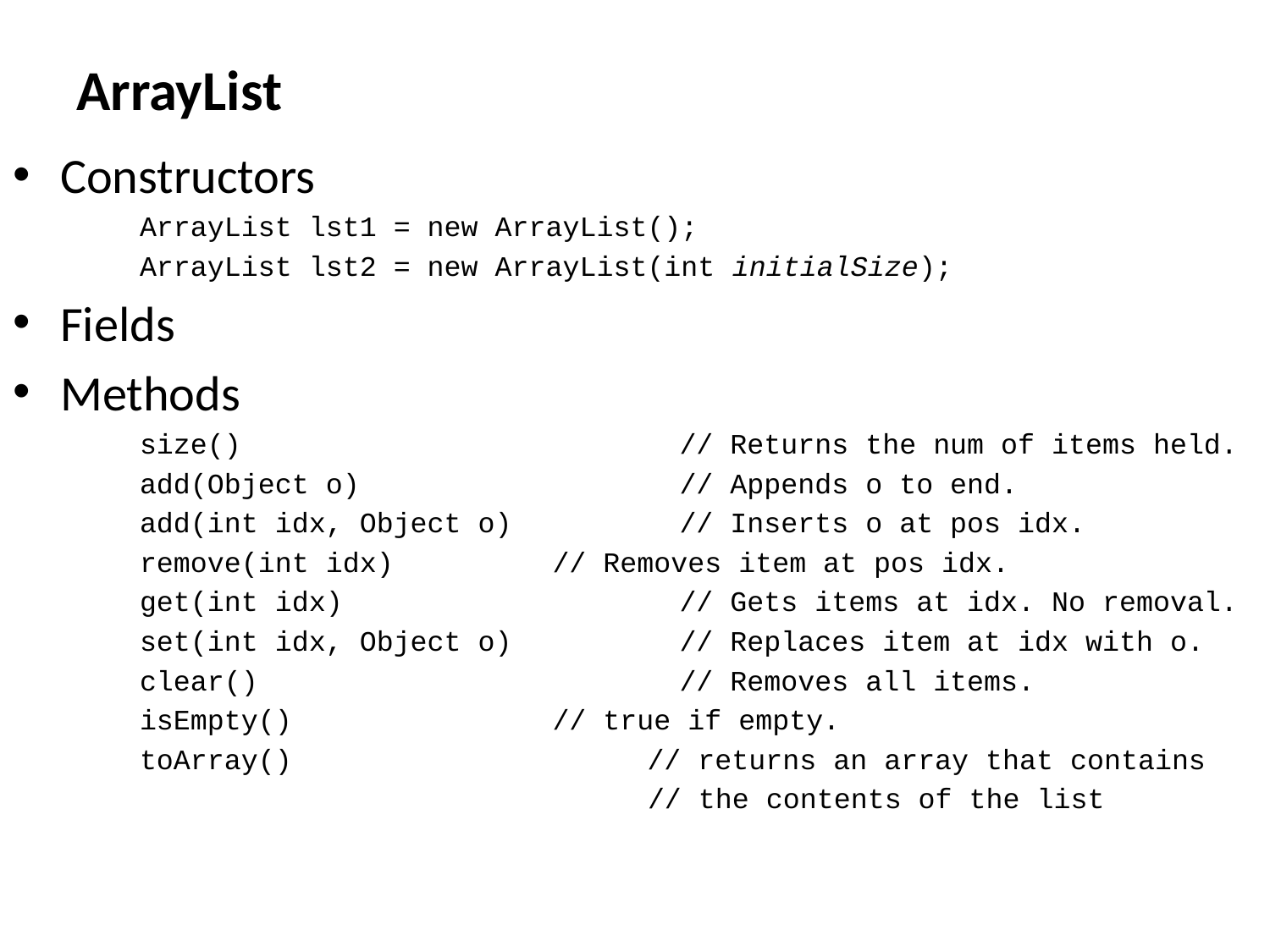

# ArrayList
Constructors
ArrayList lst1 = new ArrayList();
ArrayList lst2 = new ArrayList(int initialSize);
Fields
Methods
size()				// Returns the num of items held.
add(Object o)			// Appends o to end.
add(int idx, Object o)		// Inserts o at pos idx.
remove(int idx)		// Removes item at pos idx.
get(int idx)			// Gets items at idx. No removal.
set(int idx, Object o)		// Replaces item at idx with o.
clear()				// Removes all items.
isEmpty()			// true if empty.
toArray()                     // returns an array that contains
                              // the contents of the list